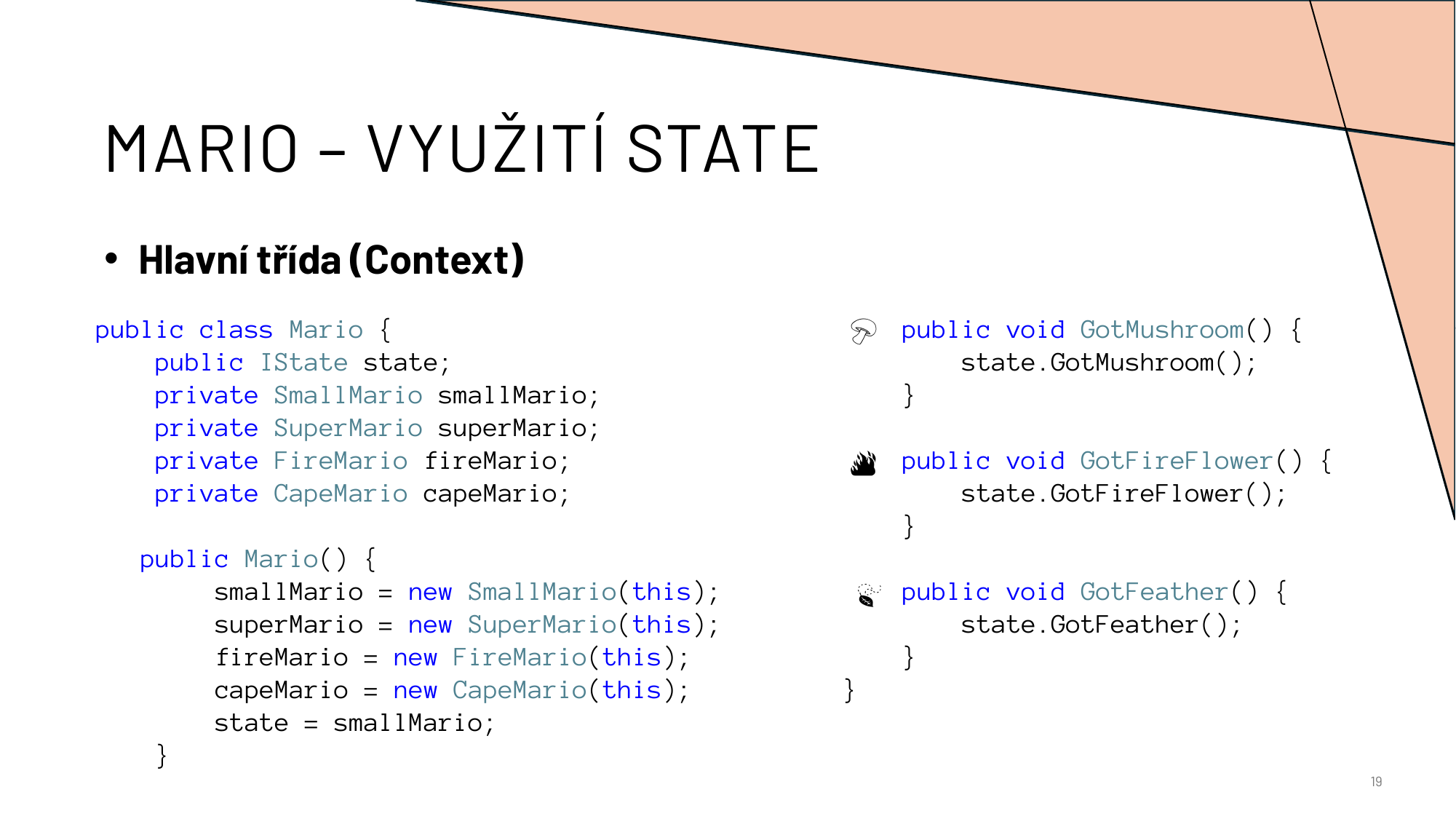

MARIO – VYUŽITÍ STATE

Hlavní třída (Context)
public class Mario {
    public IState state;
    private SmallMario smallMario;
    private SuperMario superMario;
    private FireMario fireMario;
    private CapeMario capeMario;

   public Mario() {
        smallMario = new SmallMario(this);
        superMario = new SuperMario(this);
        fireMario = new FireMario(this);
        capeMario = new CapeMario(this);
        state = smallMario;
    }

    public void GotMushroom() {
        state.GotMushroom();
    }

    public void GotFireFlower() {
        state.GotFireFlower();
    }

    public void GotFeather() {
        state.GotFeather();
    }
}
🍄
🔥
🍃
19